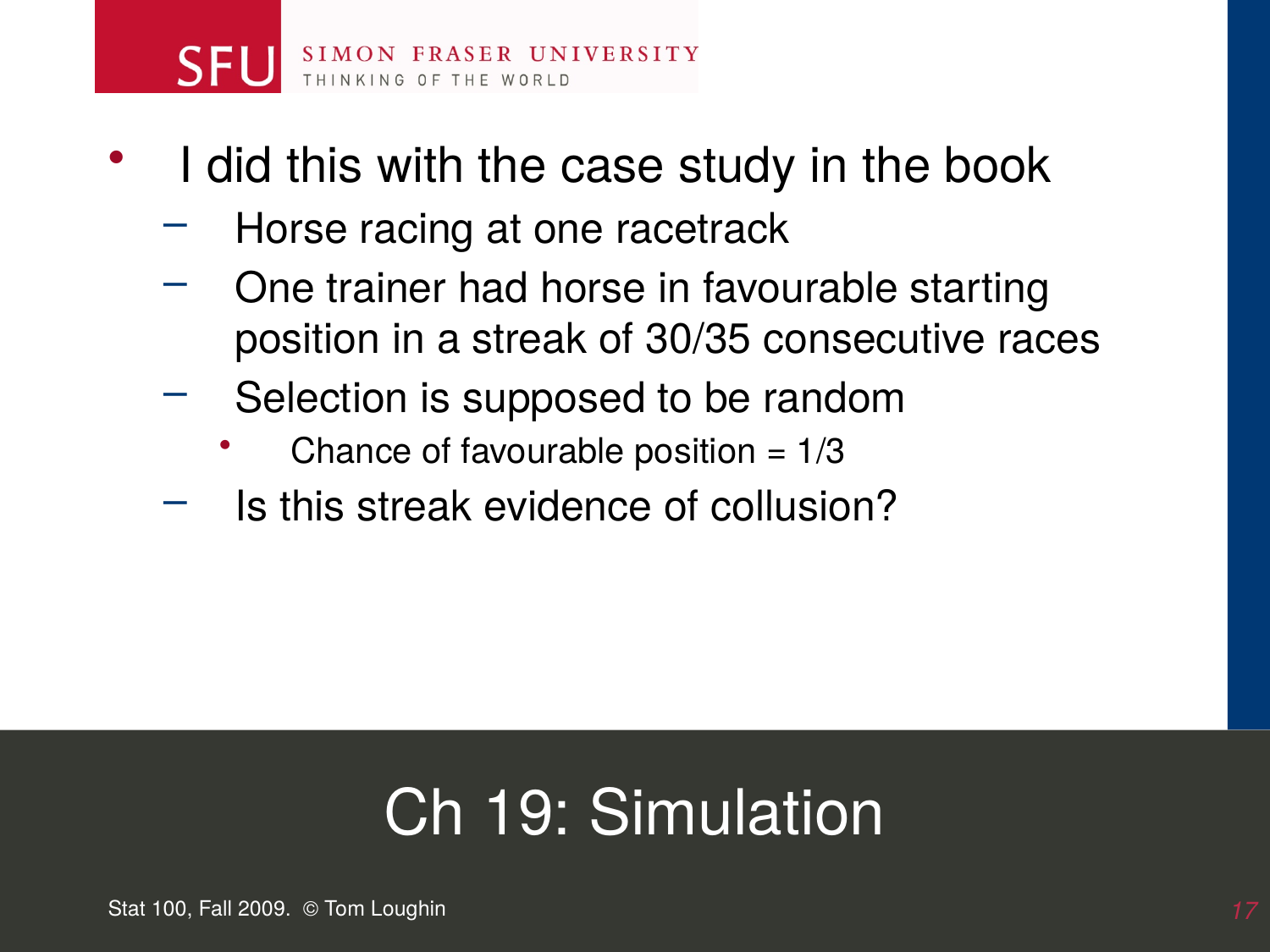

I did this with the case study in the book
Horse racing at one racetrack
One trainer had horse in favourable starting position in a streak of 30/35 consecutive races
Selection is supposed to be random
Chance of favourable position = 1/3
Is this streak evidence of collusion?
# Ch 19: Simulation
Stat 100, Fall 2009.  © Tom Loughin
17